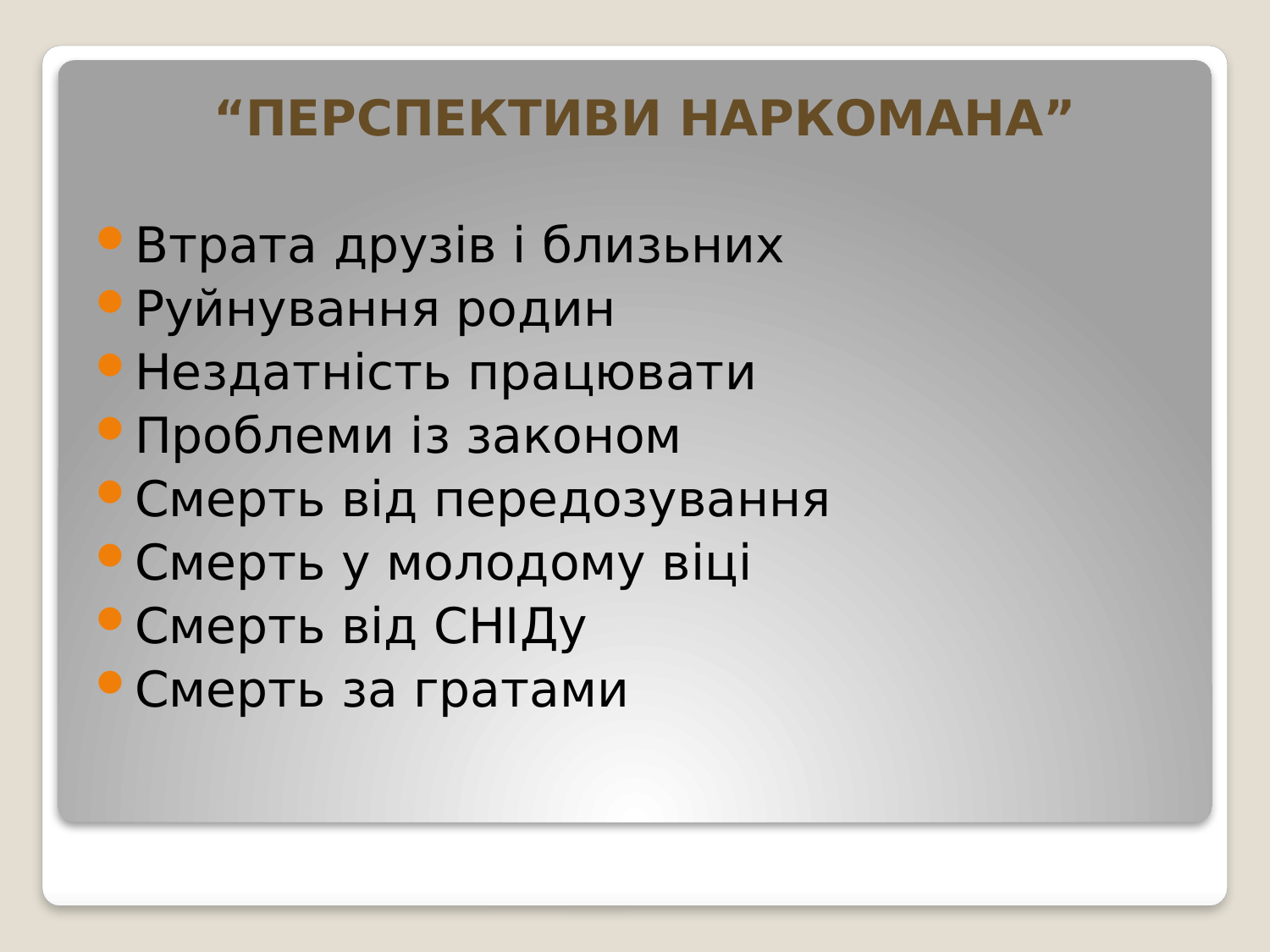

“ПЕРСПЕКТИВИ НАРКОМАНА”

Втрата друзів і близьних
Руйнування родин
Нездатність працювати
Проблеми із законом
Смерть від передозування
Смерть у молодому віці
Смерть від СНІДу
Смерть за гратами

#